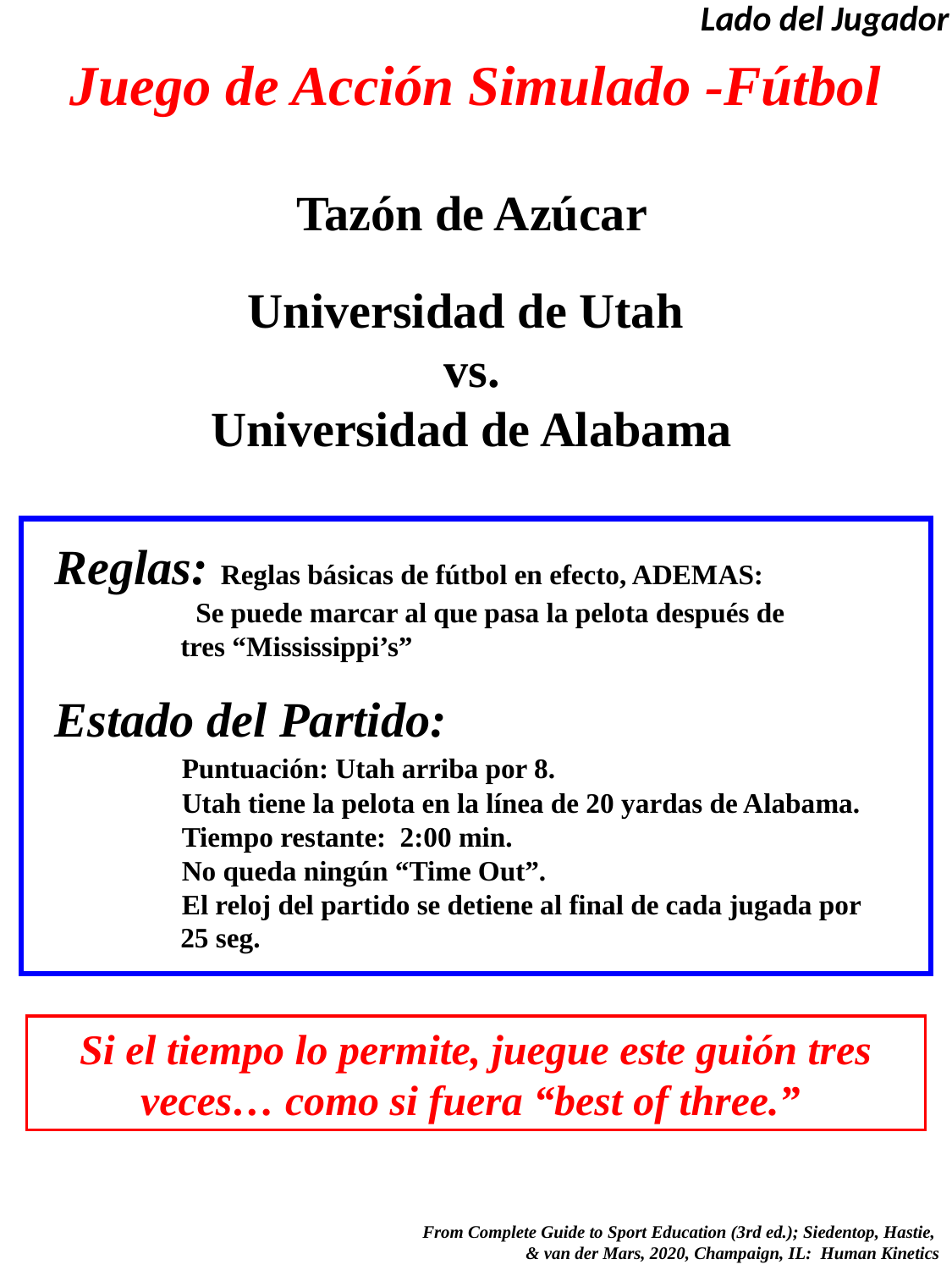

Lado del Jugador
# Juego de Acción Simulado -Fútbol
Tazón de Azúcar

Universidad de Utah
vs.
Universidad de Alabama

Reglas: Reglas básicas de fútbol en efecto, ADEMAS:
	  Se puede marcar al que pasa la pelota después de
                  tres “Mississippi’s”

Estado del Partido:
	Puntuación: Utah arriba por 8.
   	Utah tiene la pelota en la línea de 20 yardas de Alabama.
    	Tiempo restante:  2:00 min.
	No queda ningún “Time Out”.
	El reloj del partido se detiene al final de cada jugada por
                  25 seg.
Si el tiempo lo permite, juegue este guión tres veces… como si fuera “best of three.”
 From Complete Guide to Sport Education (3rd ed.); Siedentop, Hastie,
& van der Mars, 2020, Champaign, IL:  Human Kinetics